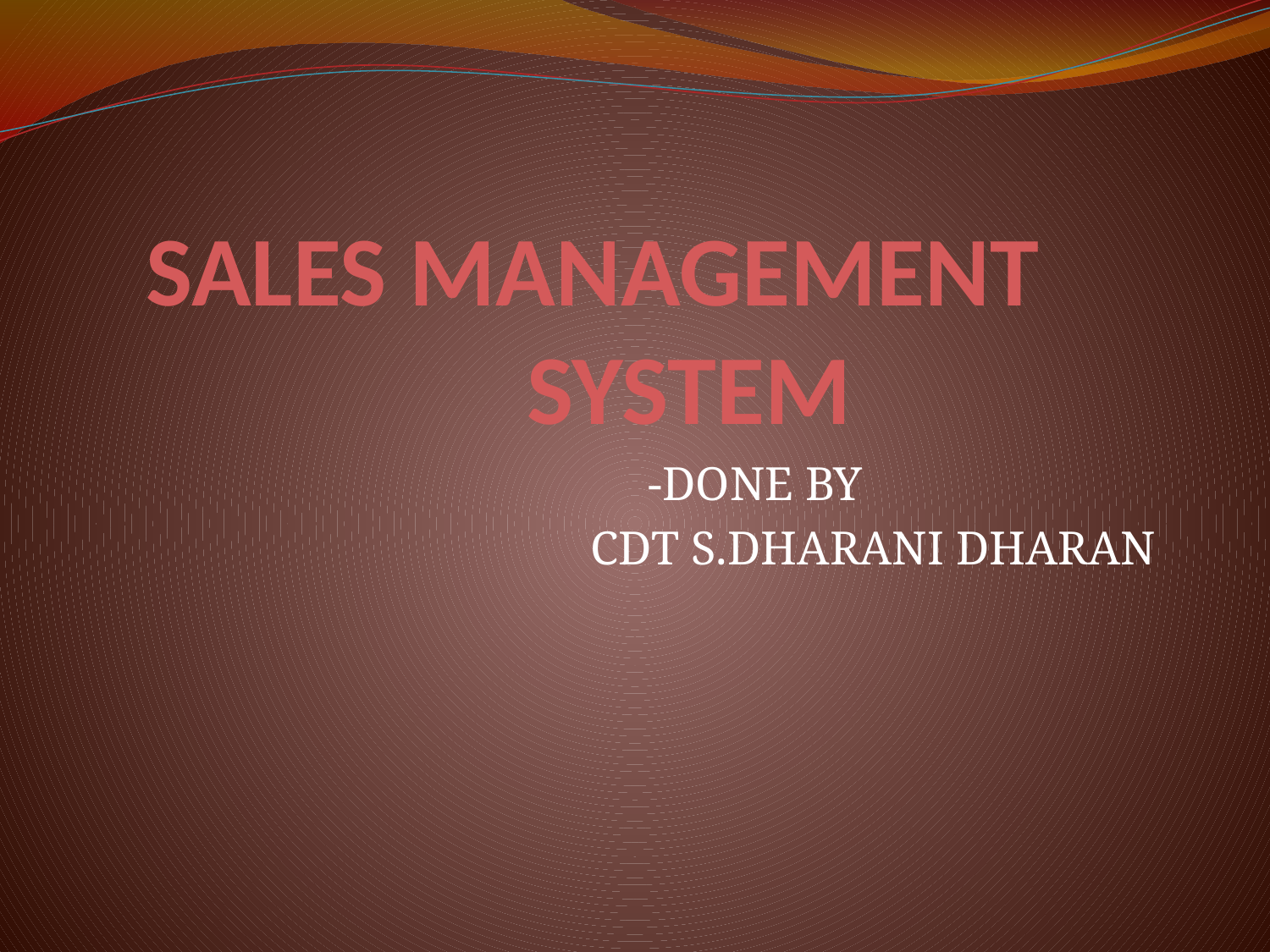

# SALES MANAGEMENT	SYSTEM
				-DONE BY
		                   CDT S.DHARANI DHARAN